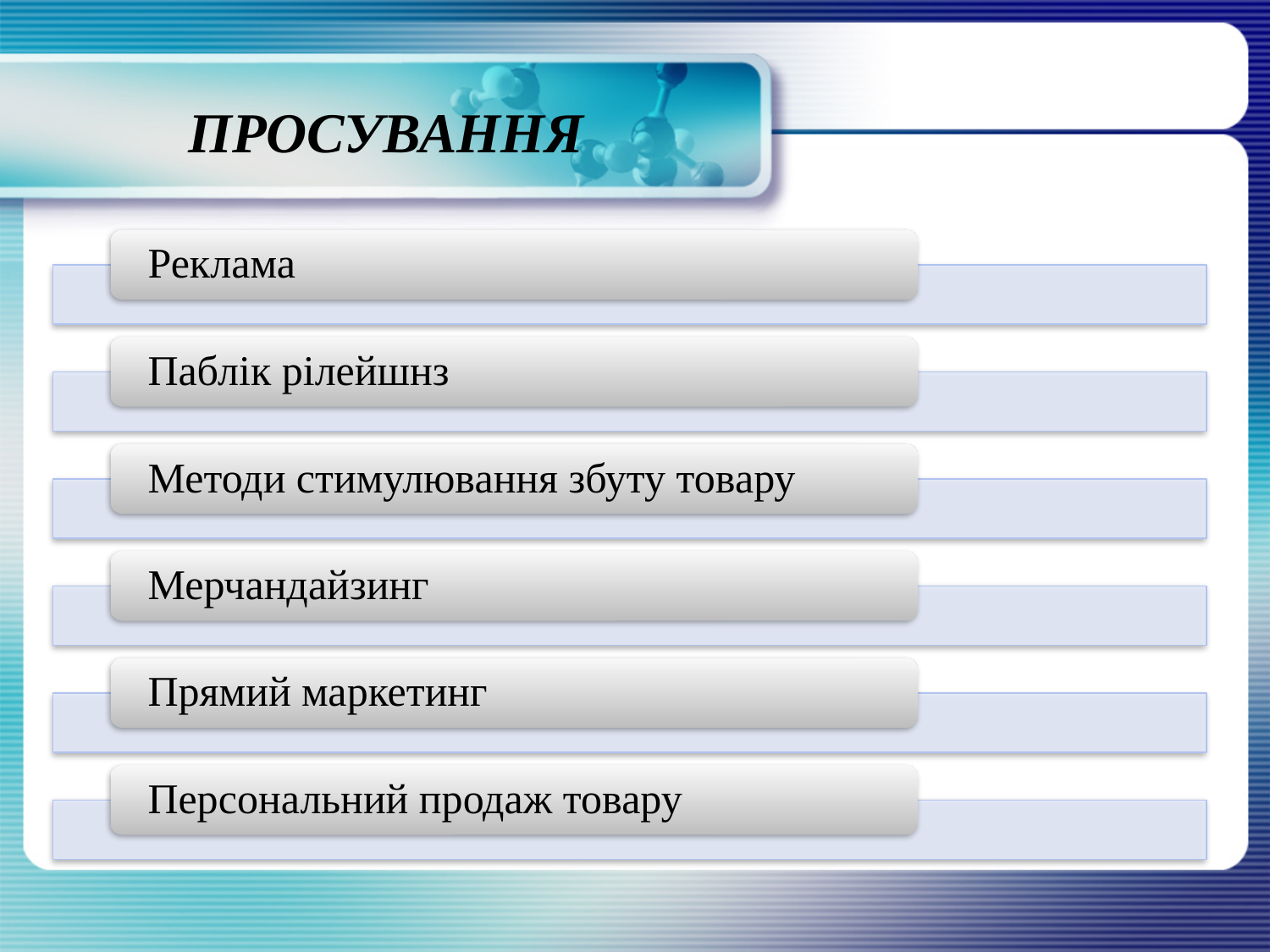

# ПРОСУВАННЯ
Реклама
Паблік рілейшнз
Методи стимулювання збуту товару
Мерчандайзинг
Прямий маркетинг
Персональний продаж товару